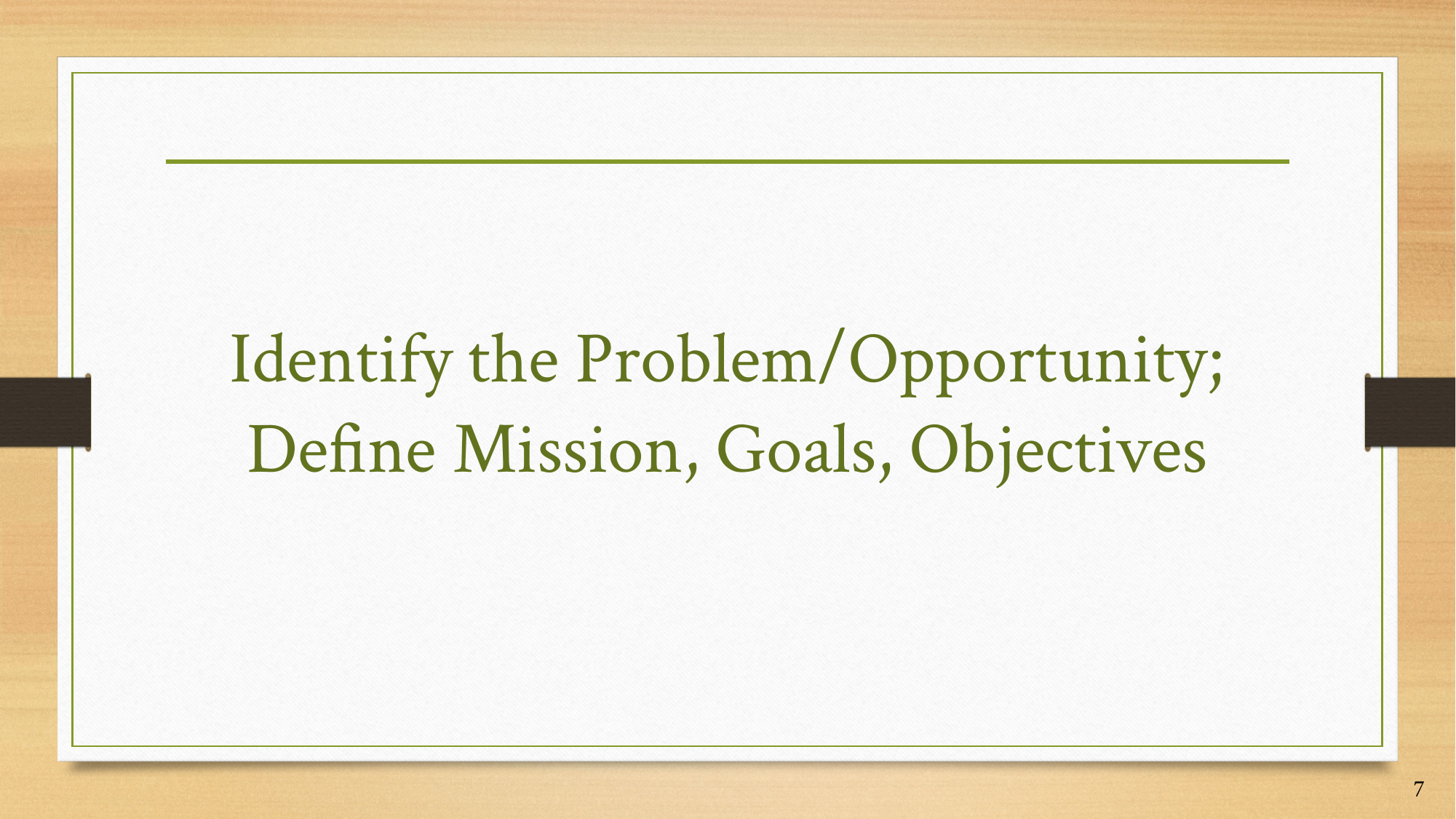

Identify the Problem/Opportunity;
Define Mission, Goals, Objectives
7